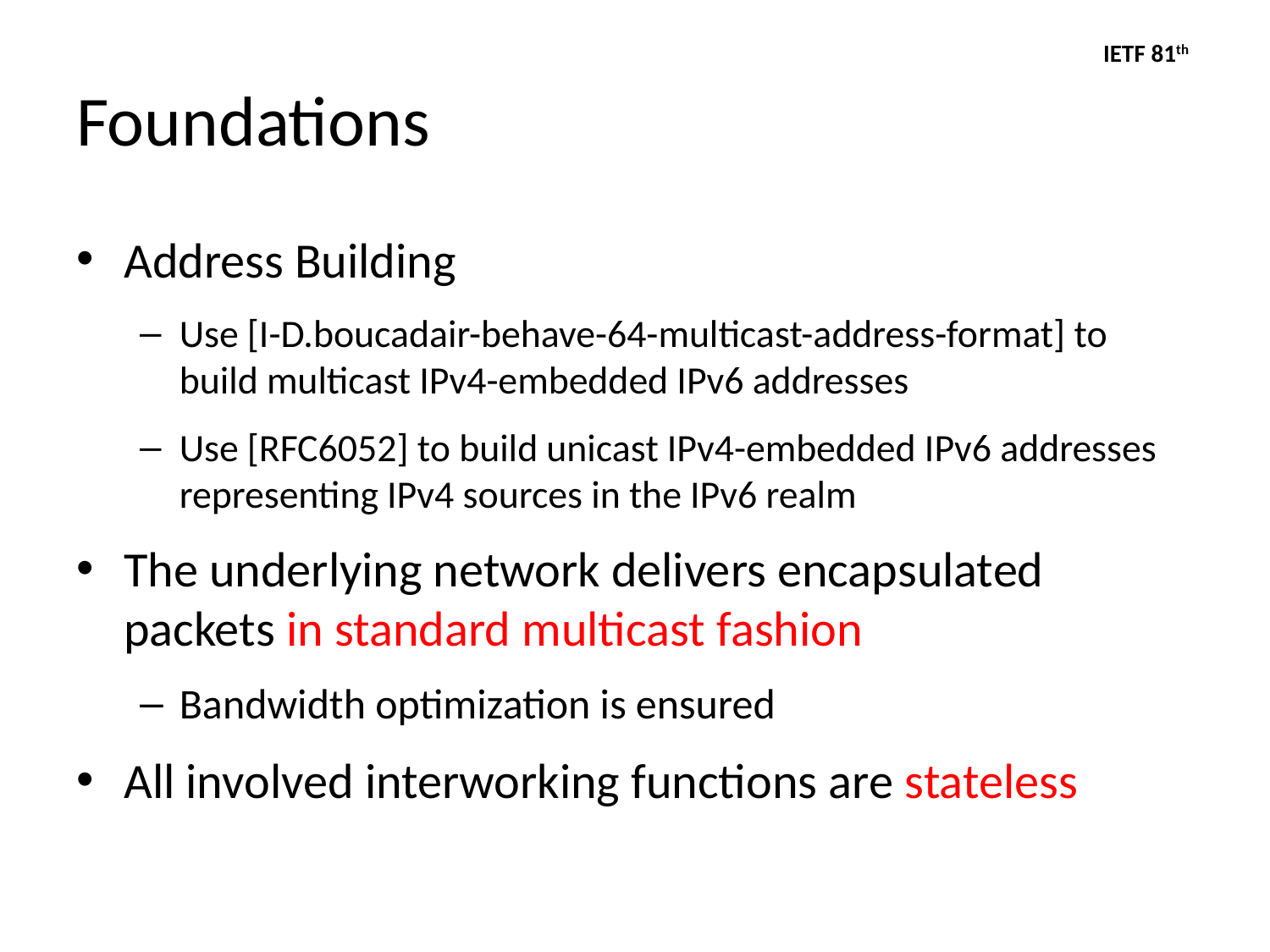

# Foundations
Address Building
Use [I-D.boucadair-behave-64-multicast-address-format] to build multicast IPv4-embedded IPv6 addresses
Use [RFC6052] to build unicast IPv4-embedded IPv6 addresses representing IPv4 sources in the IPv6 realm
The underlying network delivers encapsulated packets in standard multicast fashion
Bandwidth optimization is ensured
All involved interworking functions are stateless